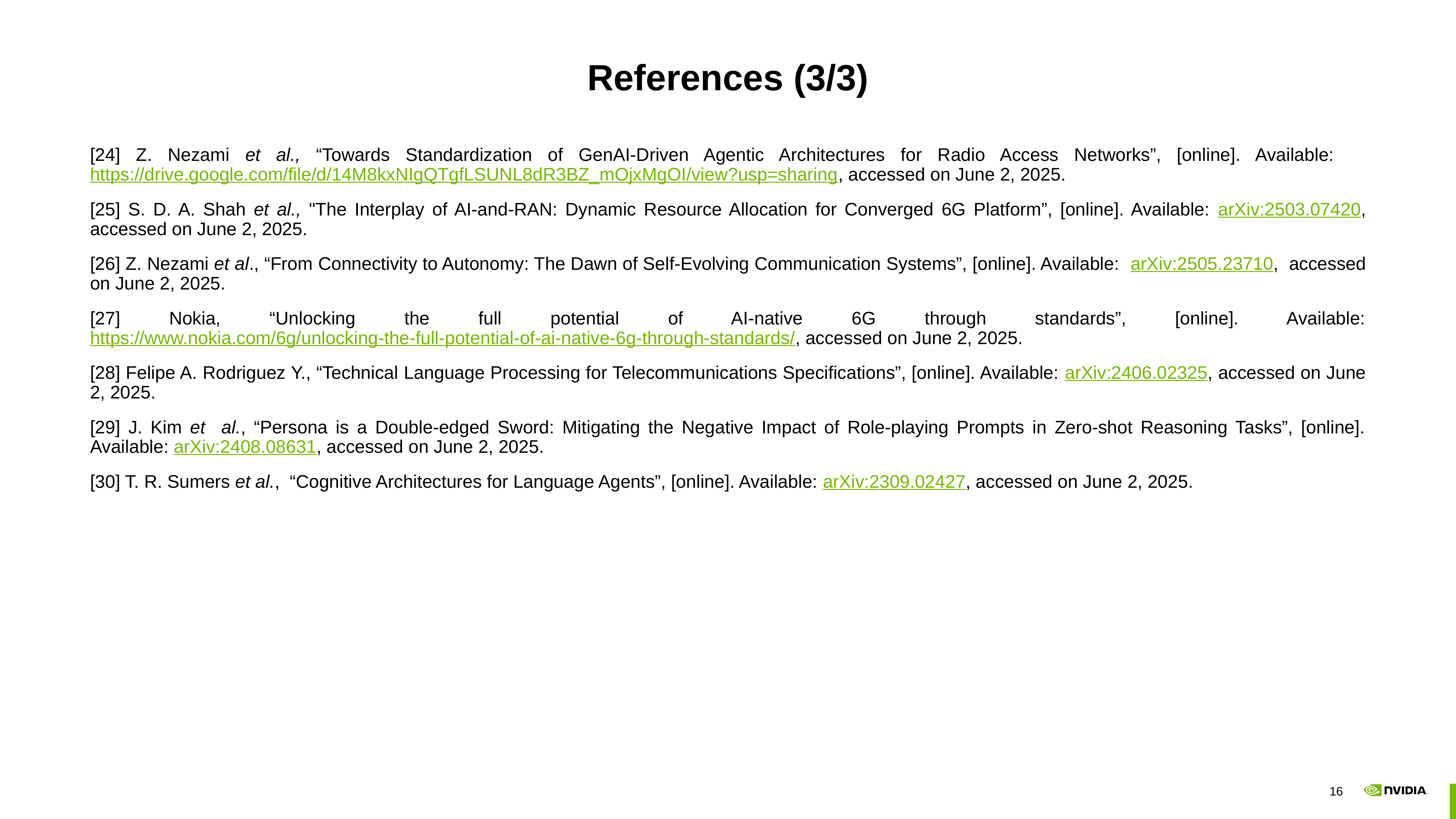

# References (3/3)
[24] Z. Nezami et al., “Towards Standardization of GenAI-Driven Agentic Architectures for Radio Access Networks”, [online]. Available:   https://drive.google.com/file/d/14M8kxNIgQTgfLSUNL8dR3BZ_mOjxMgOI/view?usp=sharing, accessed on June 2, 2025.
[25] S. D. A. Shah et al., "The Interplay of AI-and-RAN: Dynamic Resource Allocation for Converged 6G Platform”, [online]. Available: arXiv:2503.07420, accessed on June 2, 2025.
[26] Z. Nezami et al., “From Connectivity to Autonomy: The Dawn of Self-Evolving Communication Systems”, [online]. Available:  arXiv:2505.23710,  accessed on June 2, 2025.
[27] Nokia, “Unlocking the full potential of AI-native 6G through standards”, [online]. Available: https://www.nokia.com/6g/unlocking-the-full-potential-of-ai-native-6g-through-standards/, accessed on June 2, 2025.
[28] Felipe A. Rodriguez Y., “Technical Language Processing for Telecommunications Specifications”, [online]. Available: arXiv:2406.02325, accessed on June 2, 2025.
[29] J. Kim et  al., “Persona is a Double-edged Sword: Mitigating the Negative Impact of Role-playing Prompts in Zero-shot Reasoning Tasks”, [online]. Available: arXiv:2408.08631, accessed on June 2, 2025.
[30] T. R. Sumers et al.,  “Cognitive Architectures for Language Agents”, [online]. Available: arXiv:2309.02427, accessed on June 2, 2025.